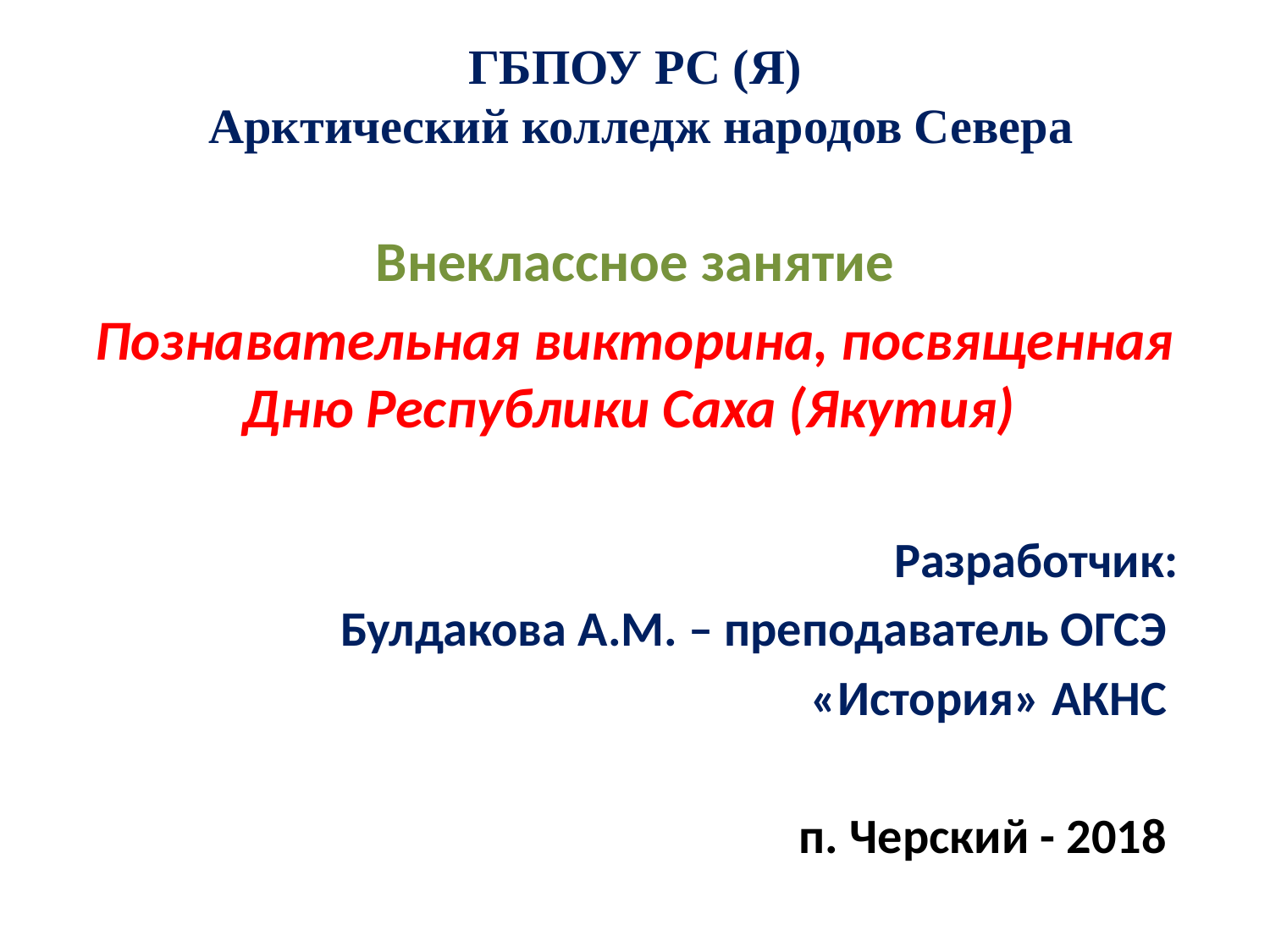

# ГБПОУ РС (Я) Арктический колледж народов Севера
Внеклассное занятие
Познавательная викторина, посвященная Дню Республики Саха (Якутия)

Разработчик:
Булдакова А.М. – преподаватель ОГСЭ
«История» АКНС

 п. Черский - 2018